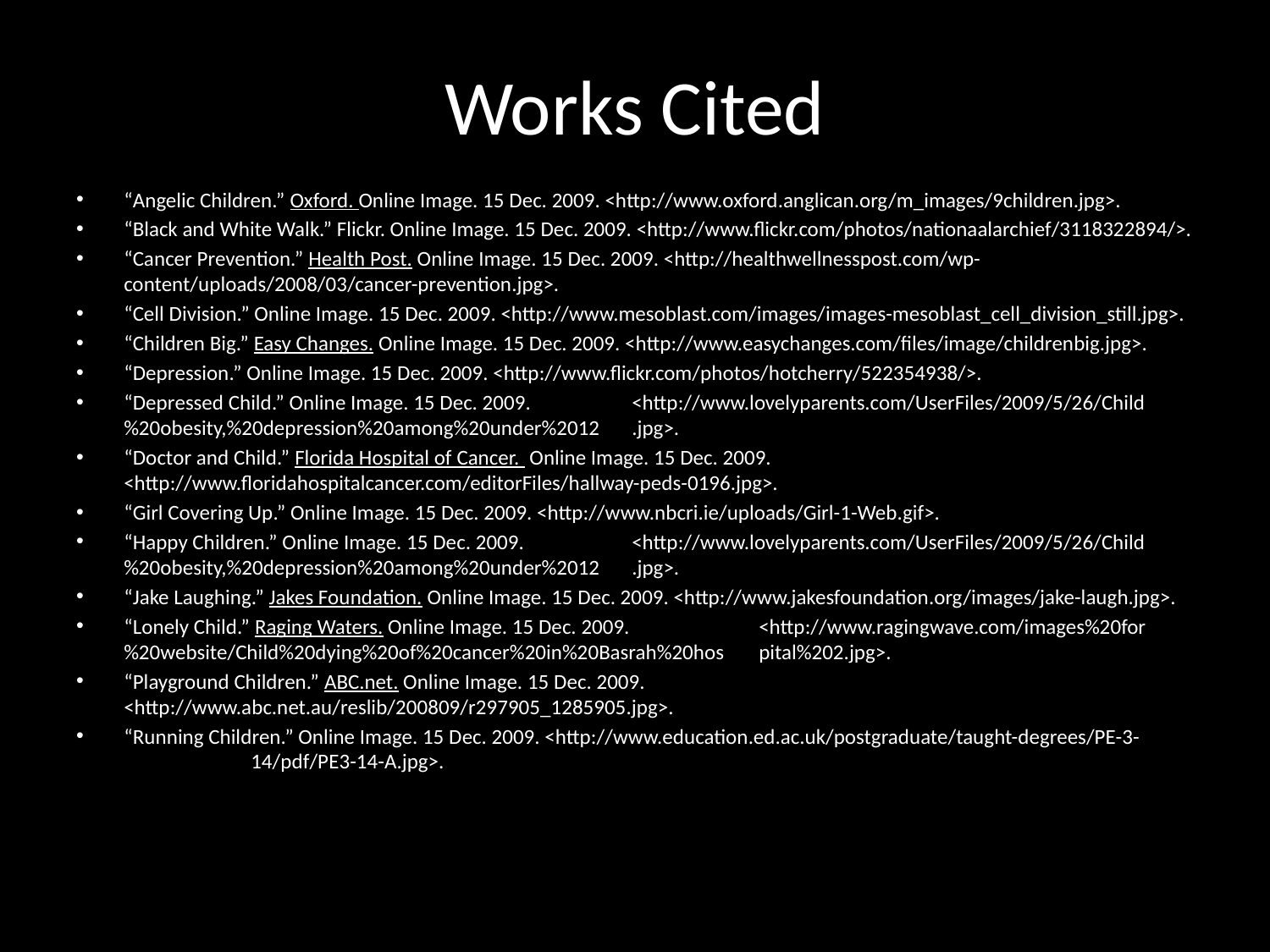

# Works Cited
“Angelic Children.” Oxford. Online Image. 15 Dec. 2009. <http://www.oxford.anglican.org/m_images/9children.jpg>.
“Black and White Walk.” Flickr. Online Image. 15 Dec. 2009. <http://www.flickr.com/photos/nationaalarchief/3118322894/>.
“Cancer Prevention.” Health Post. Online Image. 15 Dec. 2009. <http://healthwellnesspost.com/wp-      	content/uploads/2008/03/cancer-prevention.jpg>.
“Cell Division.” Online Image. 15 Dec. 2009. <http://www.mesoblast.com/images/images-mesoblast_cell_division_still.jpg>.
“Children Big.” Easy Changes. Online Image. 15 Dec. 2009. <http://www.easychanges.com/files/image/childrenbig.jpg>.
“Depression.” Online Image. 15 Dec. 2009. <http://www.flickr.com/photos/hotcherry/522354938/>.
“Depressed Child.” Online Image. 15 Dec. 2009. 	<http://www.lovelyparents.com/UserFiles/2009/5/26/Child%20obesity,%20depression%20among%20under%2012	.jpg>.
“Doctor and Child.” Florida Hospital of Cancer.  Online Image. 15 Dec. 2009. 	<http://www.floridahospitalcancer.com/editorFiles/hallway-peds-0196.jpg>.
“Girl Covering Up.” Online Image. 15 Dec. 2009. <http://www.nbcri.ie/uploads/Girl-1-Web.gif>.
“Happy Children.” Online Image. 15 Dec. 2009. 	<http://www.lovelyparents.com/UserFiles/2009/5/26/Child%20obesity,%20depression%20among%20under%2012	.jpg>.
“Jake Laughing.” Jakes Foundation. Online Image. 15 Dec. 2009. <http://www.jakesfoundation.org/images/jake-laugh.jpg>.
“Lonely Child.” Raging Waters. Online Image. 15 Dec. 2009. 	<http://www.ragingwave.com/images%20for%20website/Child%20dying%20of%20cancer%20in%20Basrah%20hos	pital%202.jpg>.
“Playground Children.” ABC.net. Online Image. 15 Dec. 2009. 	<http://www.abc.net.au/reslib/200809/r297905_1285905.jpg>.
“Running Children.” Online Image. 15 Dec. 2009. <http://www.education.ed.ac.uk/postgraduate/taught-degrees/PE-3-	14/pdf/PE3-14-A.jpg>.